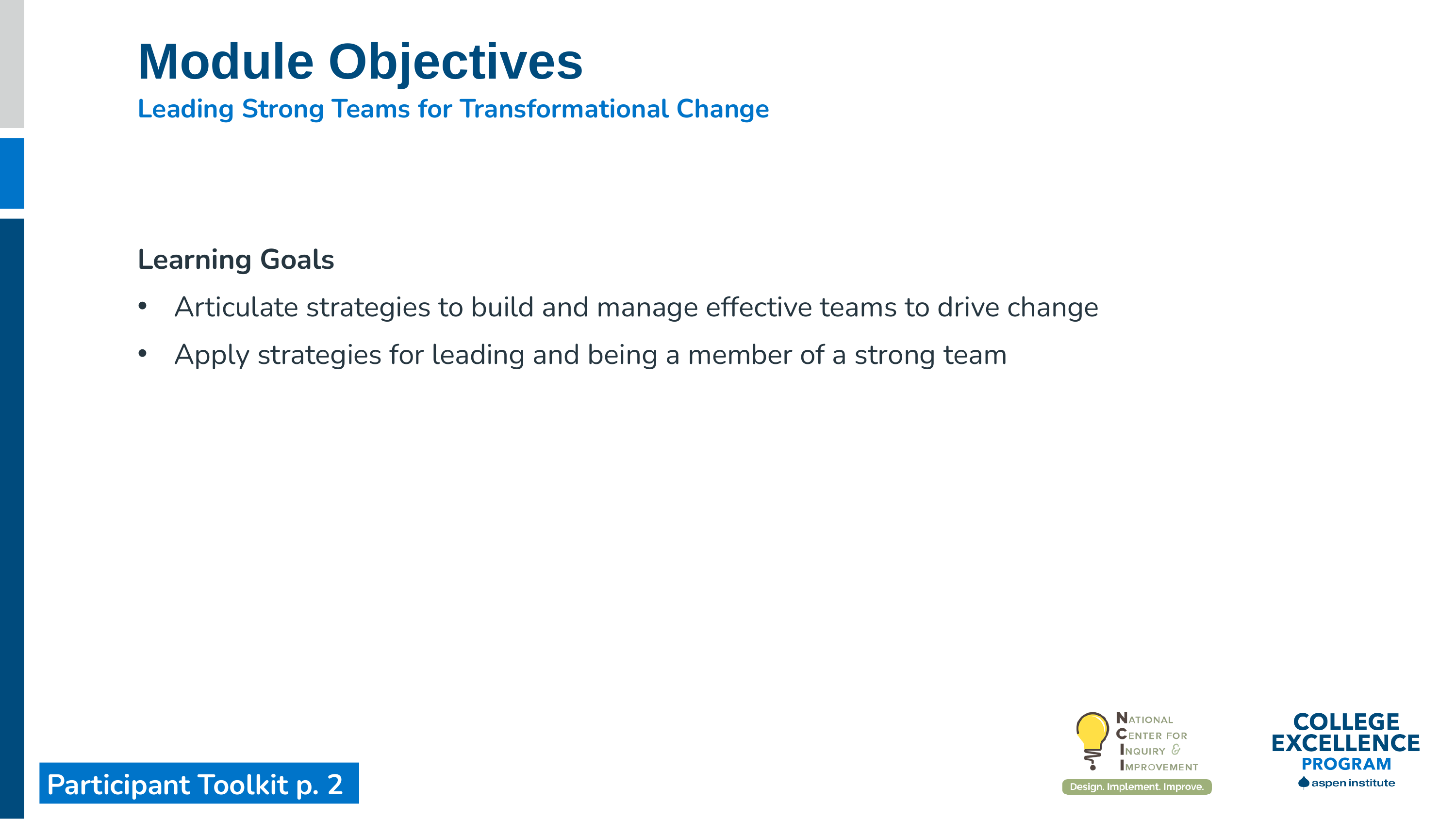

Module Objectives
Leading Strong Teams for Transformational Change
Learning Goals
Articulate strategies to build and manage effective teams to drive change
Apply strategies for leading and being a member of a strong team

Participant Toolkit p. 2